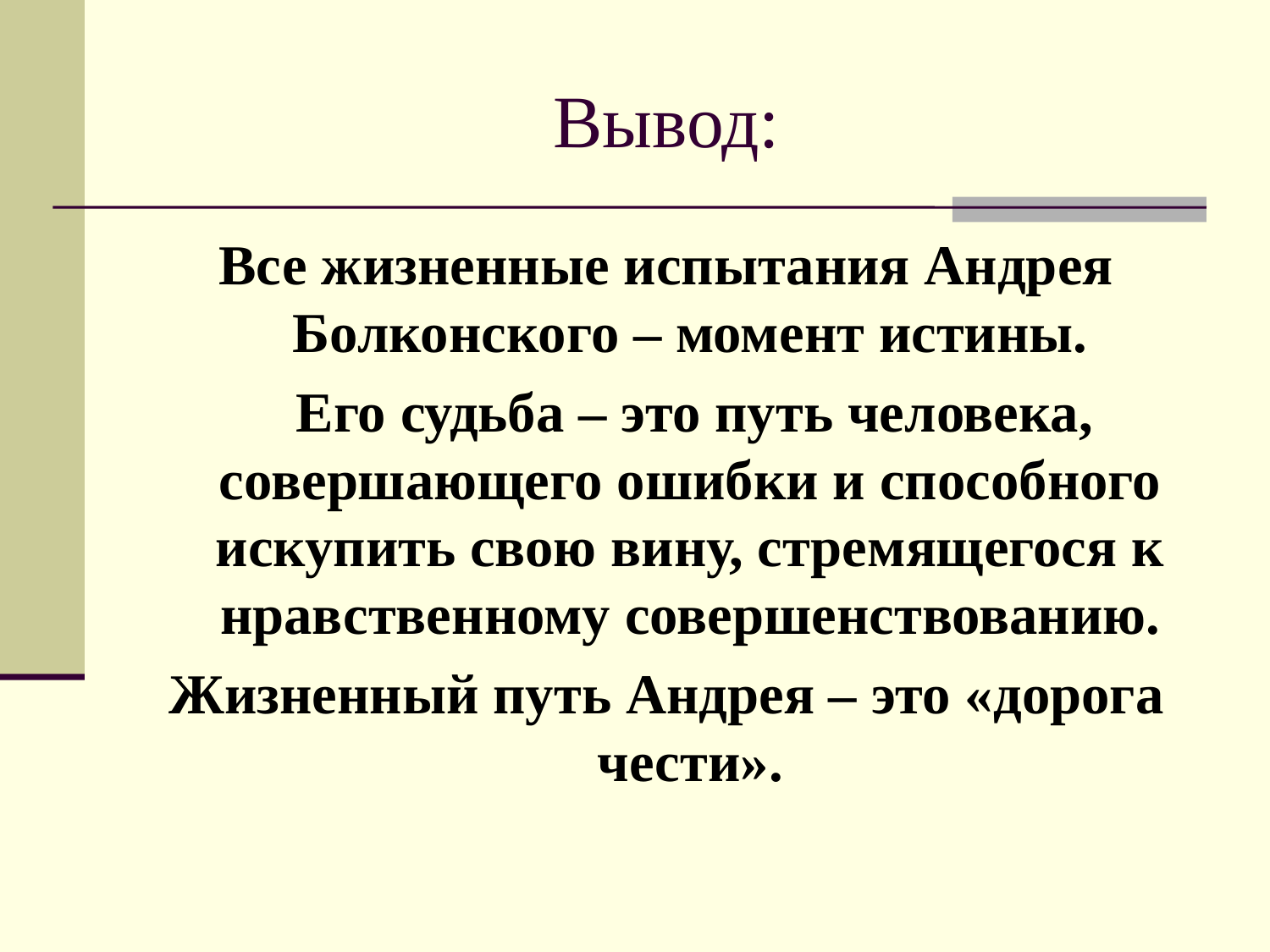

# Вывод:
Все жизненные испытания Андрея Болконского – момент истины.
    Его судьба – это путь человека, совершающего ошибки и способного искупить свою вину, стремящегося к нравственному совершенствованию.
Жизненный путь Андрея – это «дорога чести».